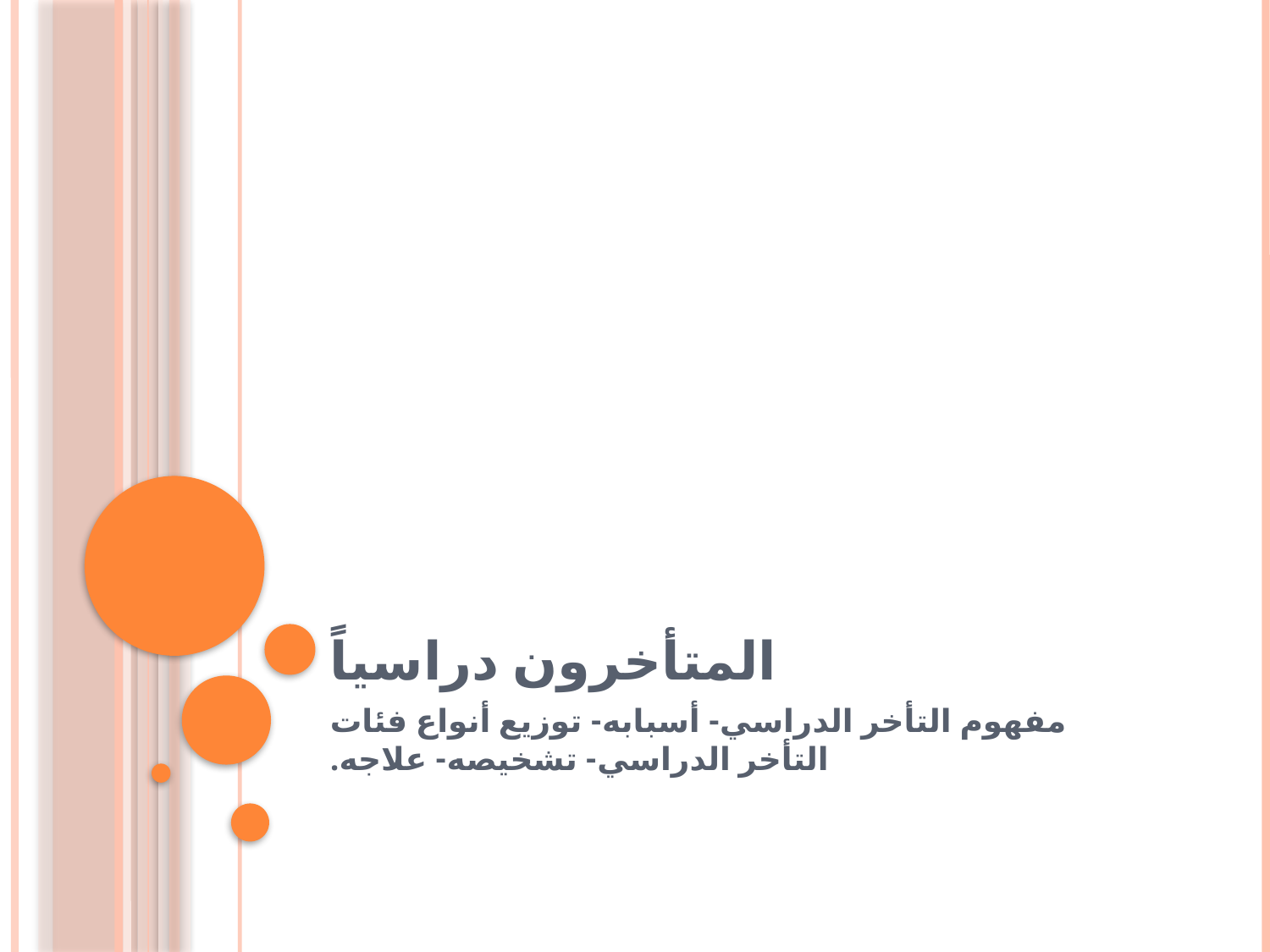

# المتأخرون دراسياً
مفهوم التأخر الدراسي- أسبابه- توزيع أنواع فئات التأخر الدراسي- تشخيصه- علاجه.